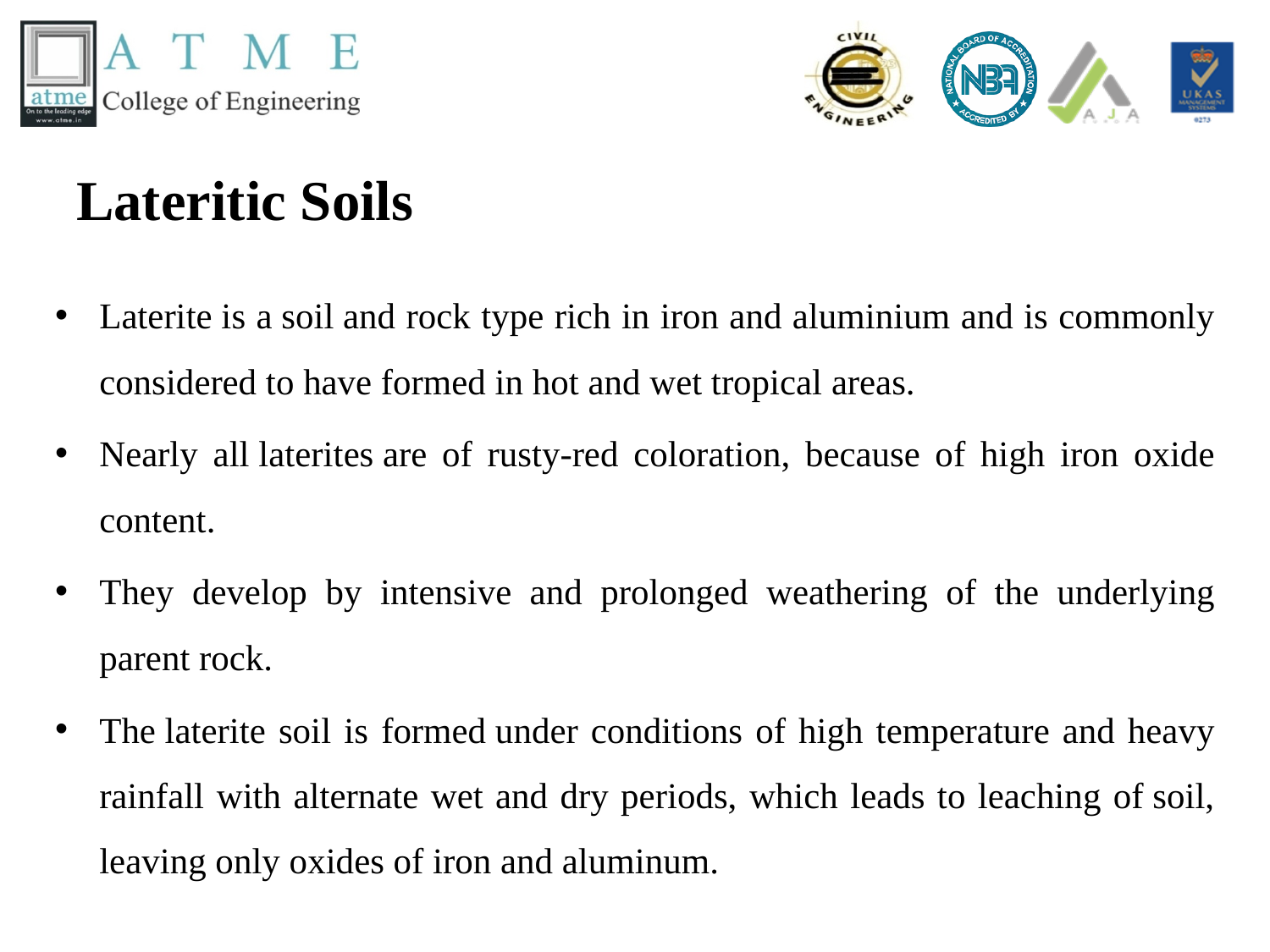

# Lateritic Soils
Laterite is a soil and rock type rich in iron and aluminium and is commonly considered to have formed in hot and wet tropical areas.
Nearly all laterites are of rusty-red coloration, because of high iron oxide content.
They develop by intensive and prolonged weathering of the underlying parent rock.
The laterite soil is formed under conditions of high temperature and heavy rainfall with alternate wet and dry periods, which leads to leaching of soil, leaving only oxides of iron and aluminum.